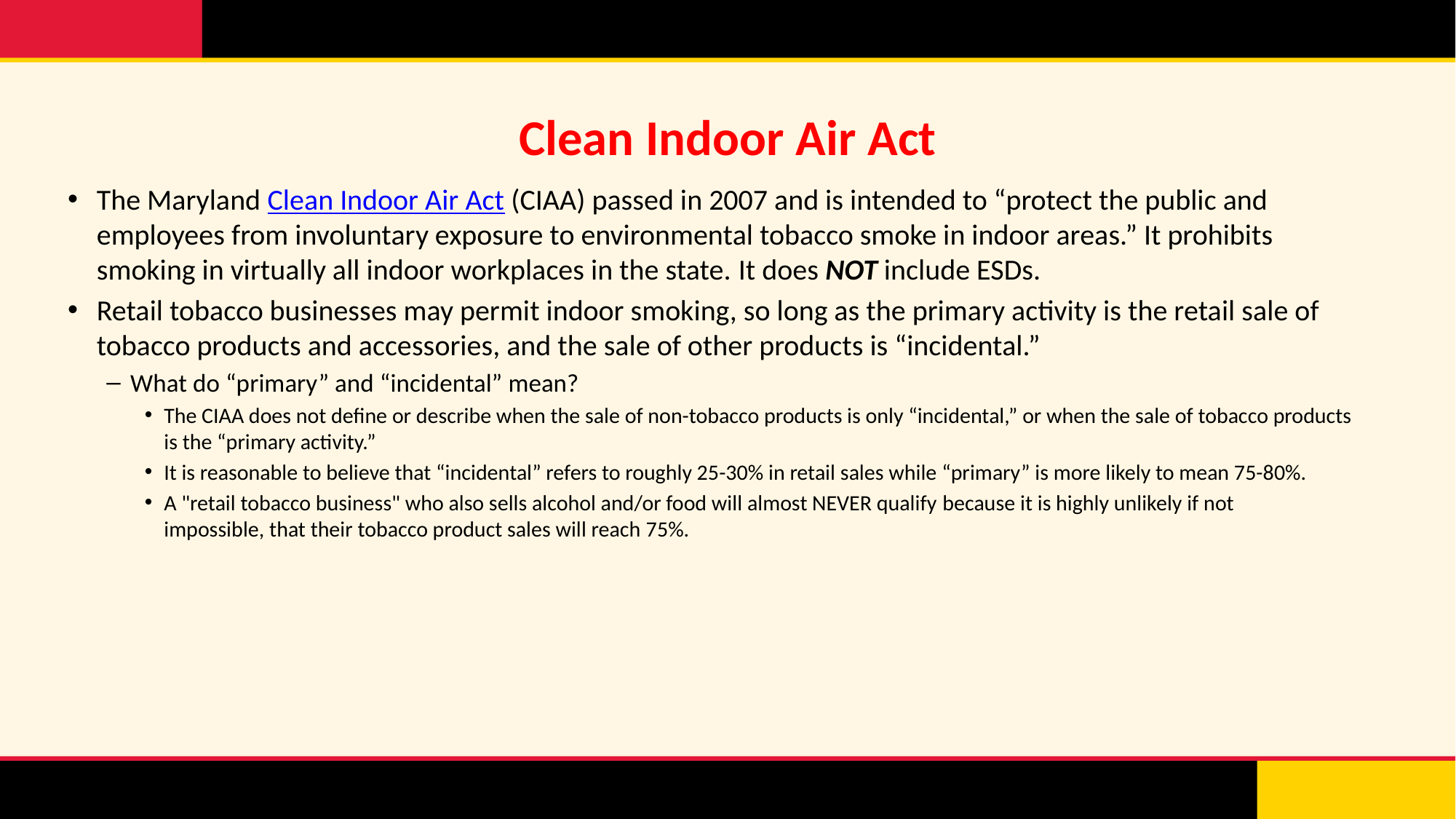

# Clean Indoor Air Act
The Maryland Clean Indoor Air Act (CIAA) passed in 2007 and is intended to “protect the public and employees from involuntary exposure to environmental tobacco smoke in indoor areas.” It prohibits smoking in virtually all indoor workplaces in the state. It does NOT include ESDs.
Retail tobacco businesses may permit indoor smoking, so long as the primary activity is the retail sale of tobacco products and accessories, and the sale of other products is “incidental.”
What do “primary” and “incidental” mean?
The CIAA does not define or describe when the sale of non-tobacco products is only “incidental,” or when the sale of tobacco products is the “primary activity.”
It is reasonable to believe that “incidental” refers to roughly 25-30% in retail sales while “primary” is more likely to mean 75-80%.
A "retail tobacco business" who also sells alcohol and/or food will almost NEVER qualify because it is highly unlikely if not impossible, that their tobacco product sales will reach 75%.